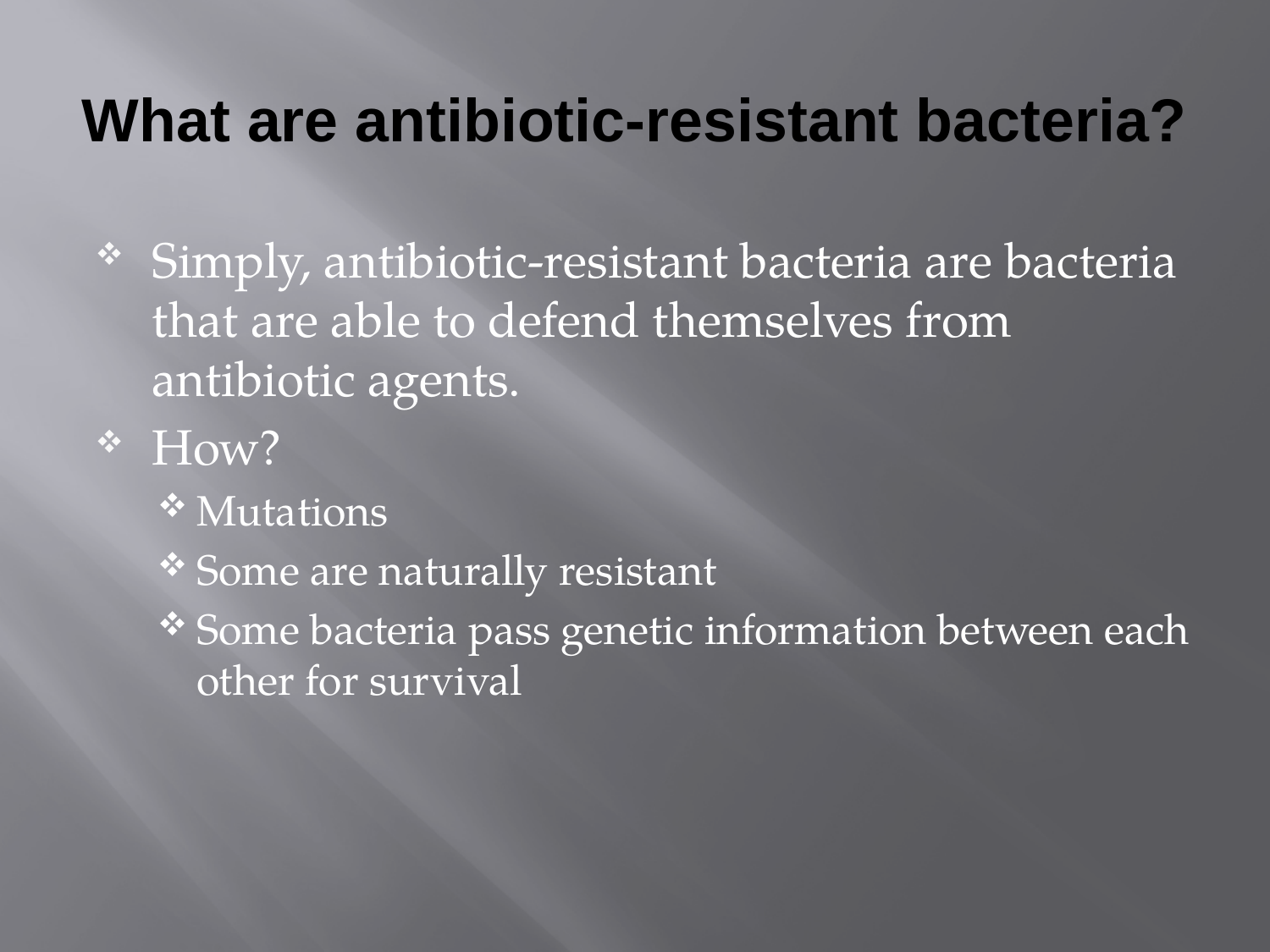

# What are antibiotic-resistant bacteria?
Simply, antibiotic-resistant bacteria are bacteria that are able to defend themselves from antibiotic agents.
How?
Mutations
Some are naturally resistant
Some bacteria pass genetic information between each other for survival